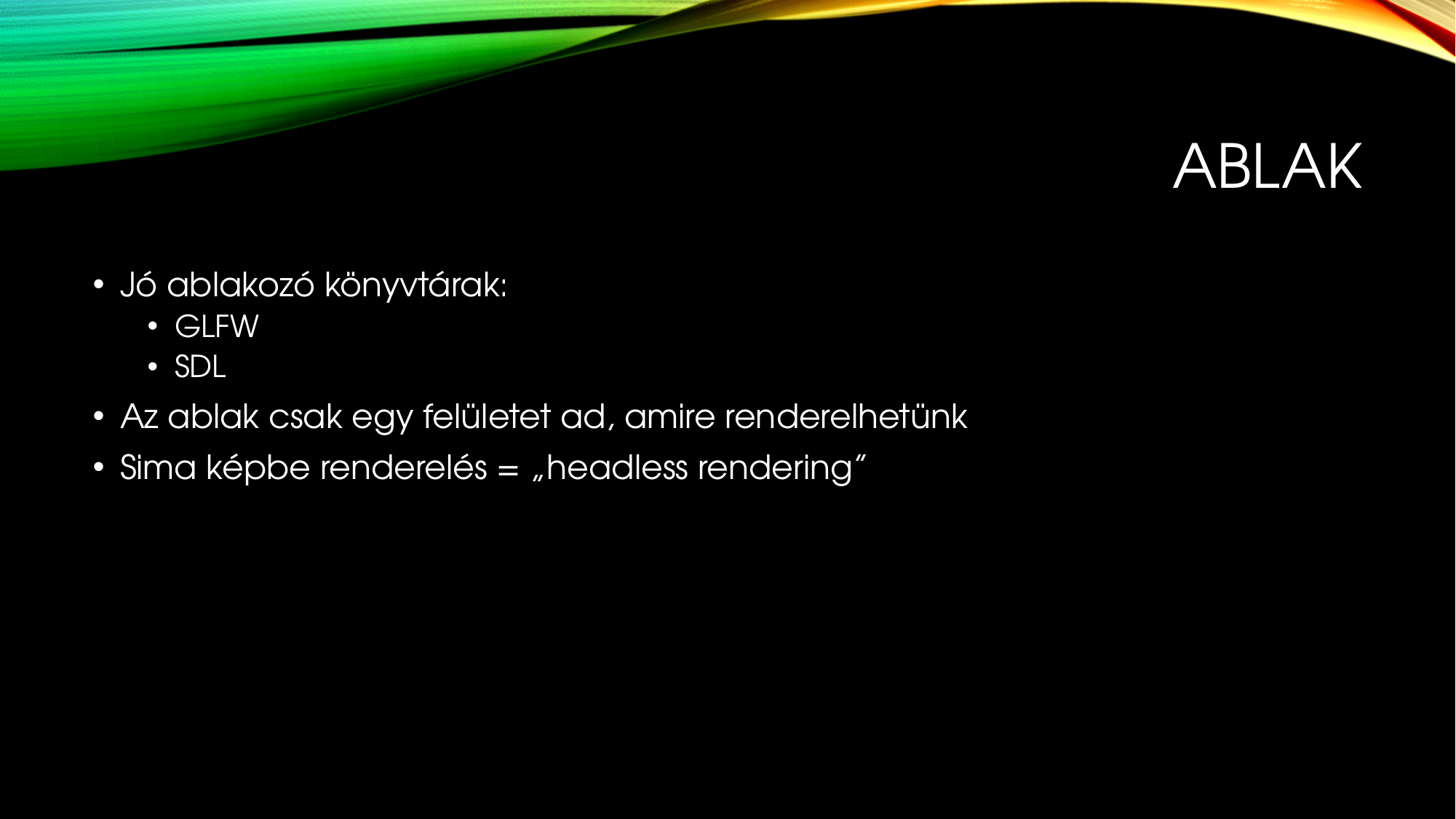

# Ablak
Jó ablakozó könyvtárak:
GLFW
SDL
Az ablak csak egy felületet ad, amire renderelhetünk
Sima képbe renderelés = „headless rendering”